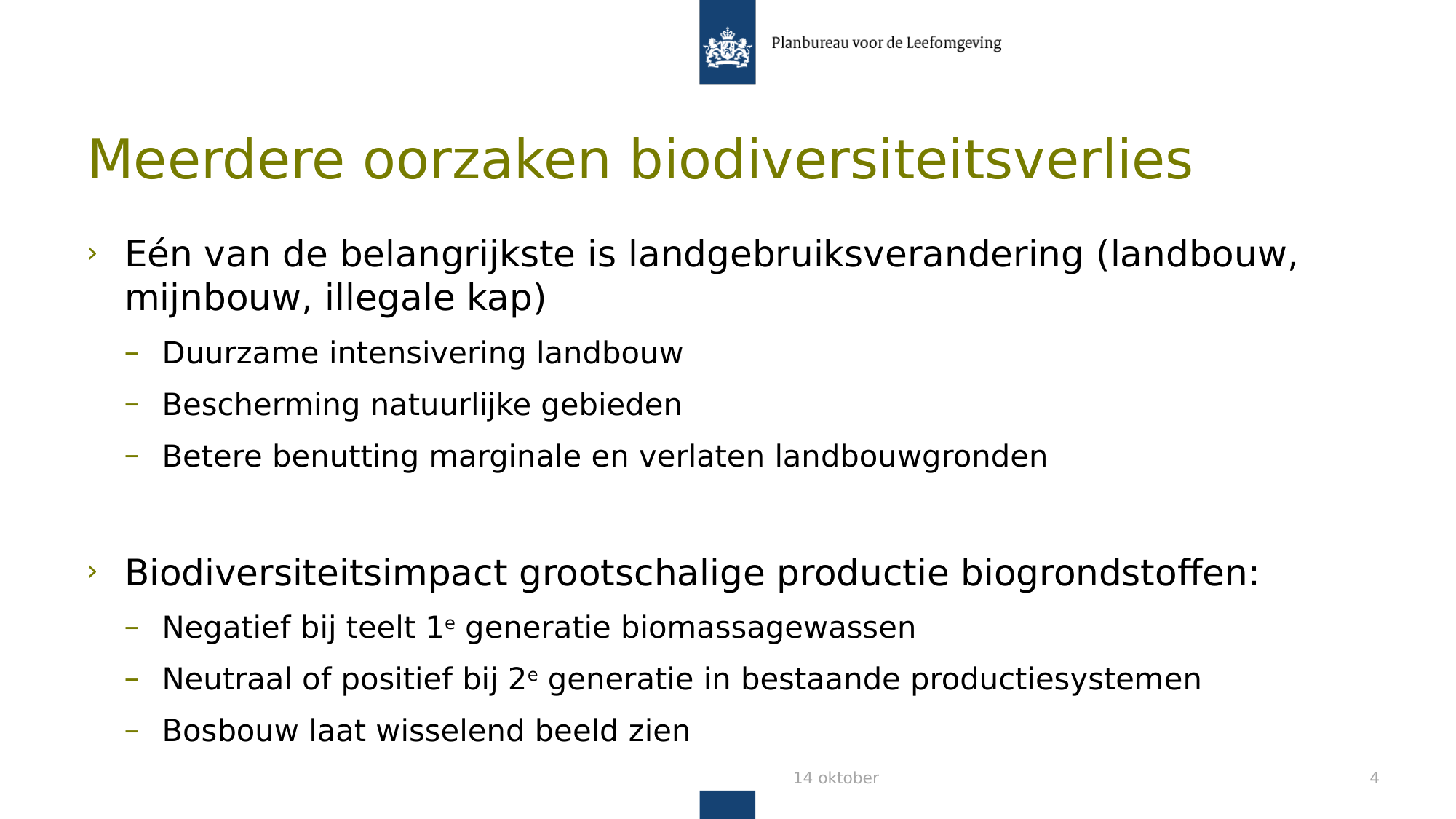

# Meerdere oorzaken biodiversiteitsverlies
Eén van de belangrijkste is landgebruiksverandering (landbouw, mijnbouw, illegale kap)
Duurzame intensivering landbouw
Bescherming natuurlijke gebieden
Betere benutting marginale en verlaten landbouwgronden

Biodiversiteitsimpact grootschalige productie biogrondstoffen:
Negatief bij teelt 1e generatie biomassagewassen
Neutraal of positief bij 2e generatie in bestaande productiesystemen
Bosbouw laat wisselend beeld zien

14 oktober
4